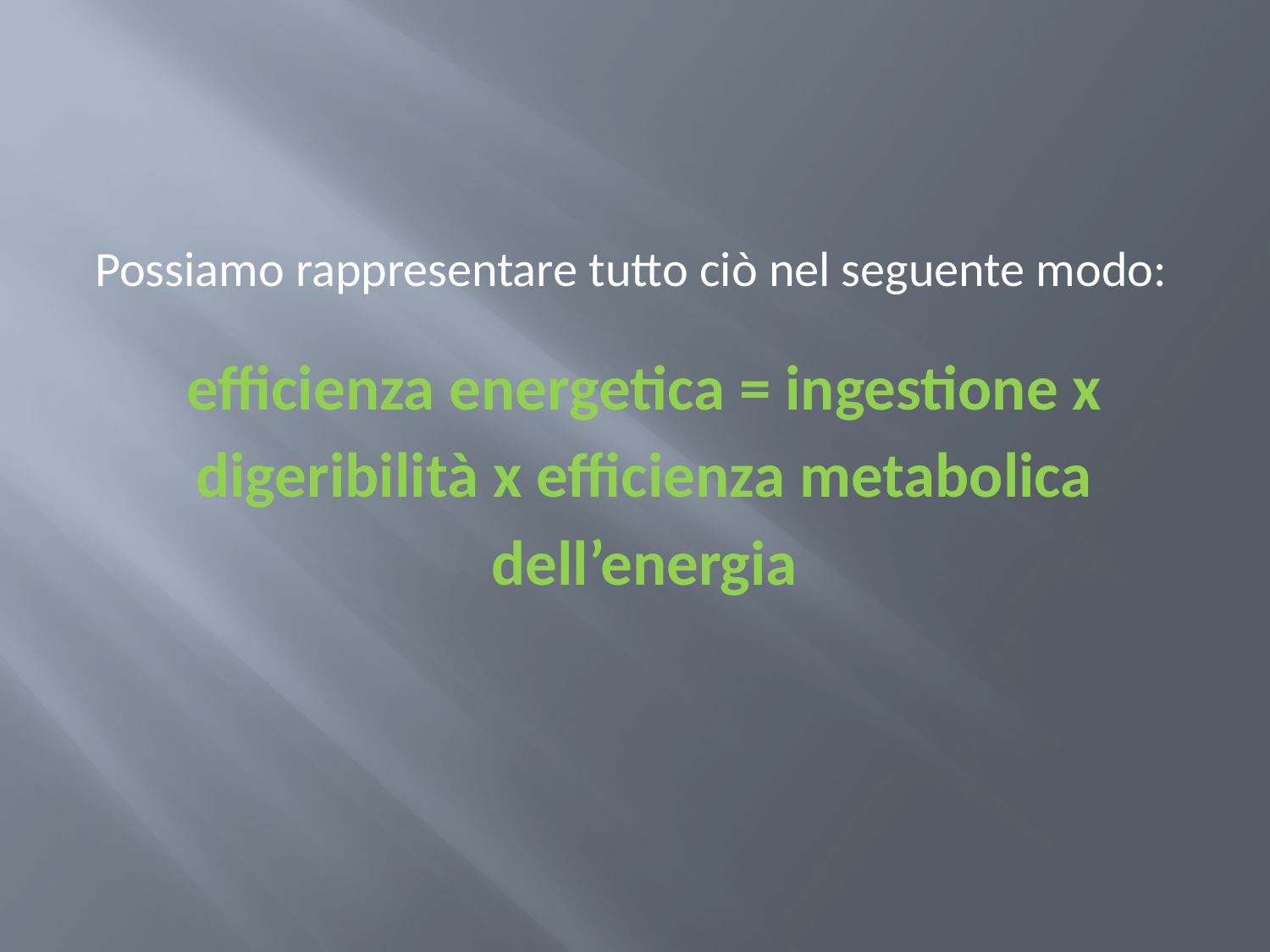

#
Possiamo rappresentare tutto ciò nel seguente modo:
efficienza energetica = ingestione x digeribilità x efficienza metabolica dell’energia